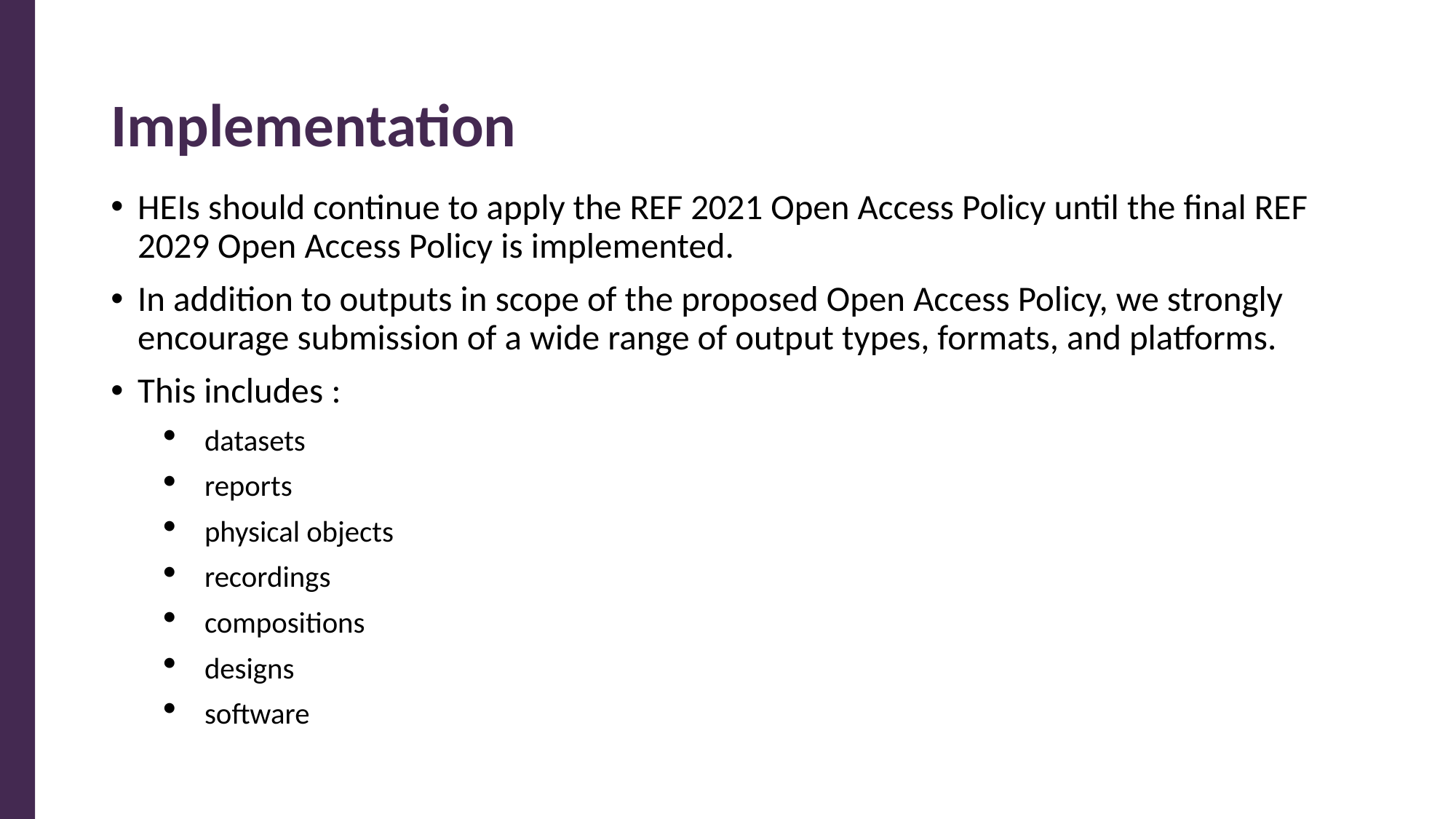

# Implementation
HEIs should continue to apply the REF 2021 Open Access Policy until the final REF 2029 Open Access Policy is implemented.
In addition to outputs in scope of the proposed Open Access Policy, we strongly encourage submission of a wide range of output types, formats, and platforms.
This includes :
datasets
reports
physical objects
recordings
compositions
designs
software